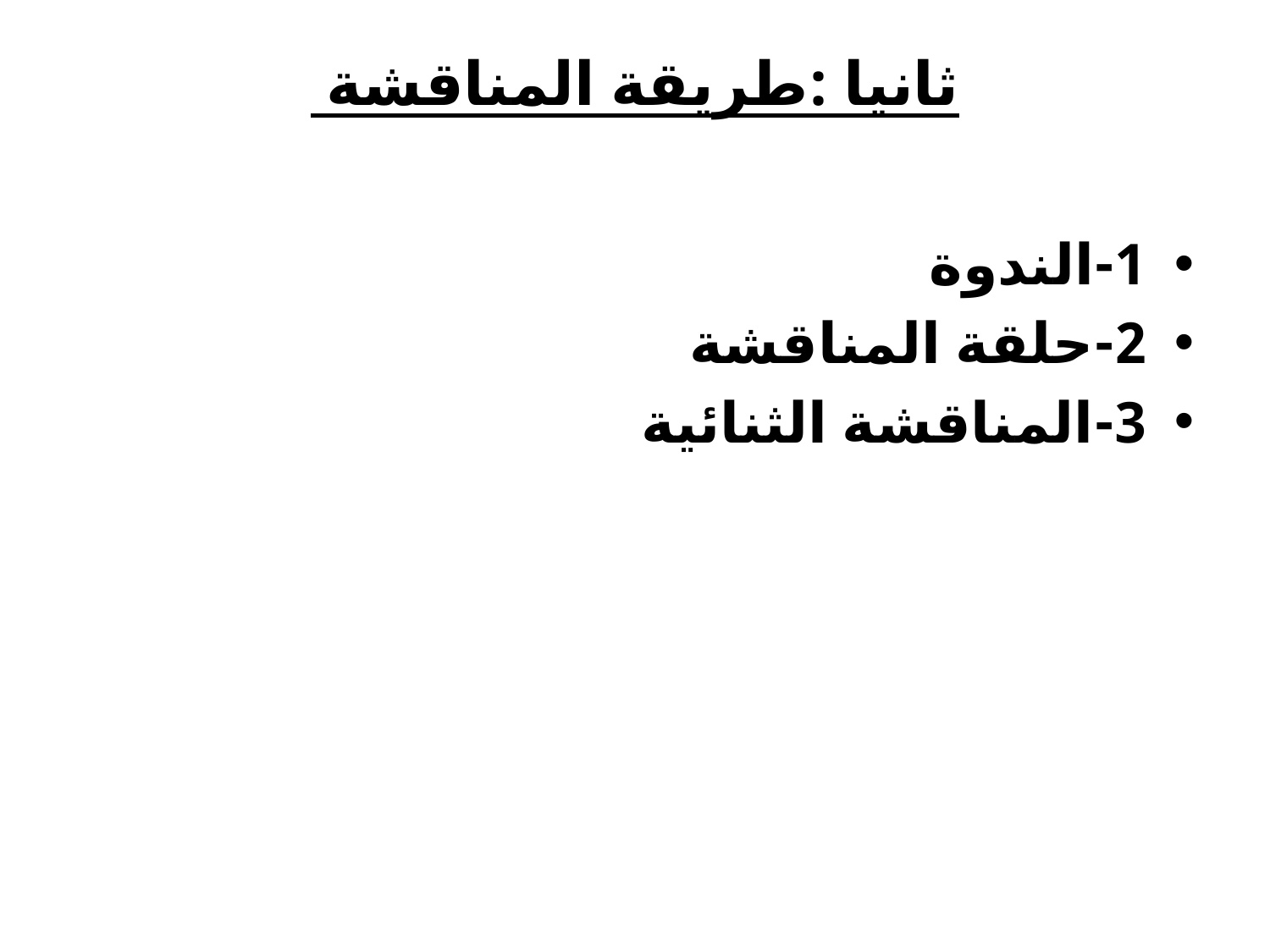

# ثانيا :طريقة المناقشة
1-الندوة
2-حلقة المناقشة
3-المناقشة الثنائية